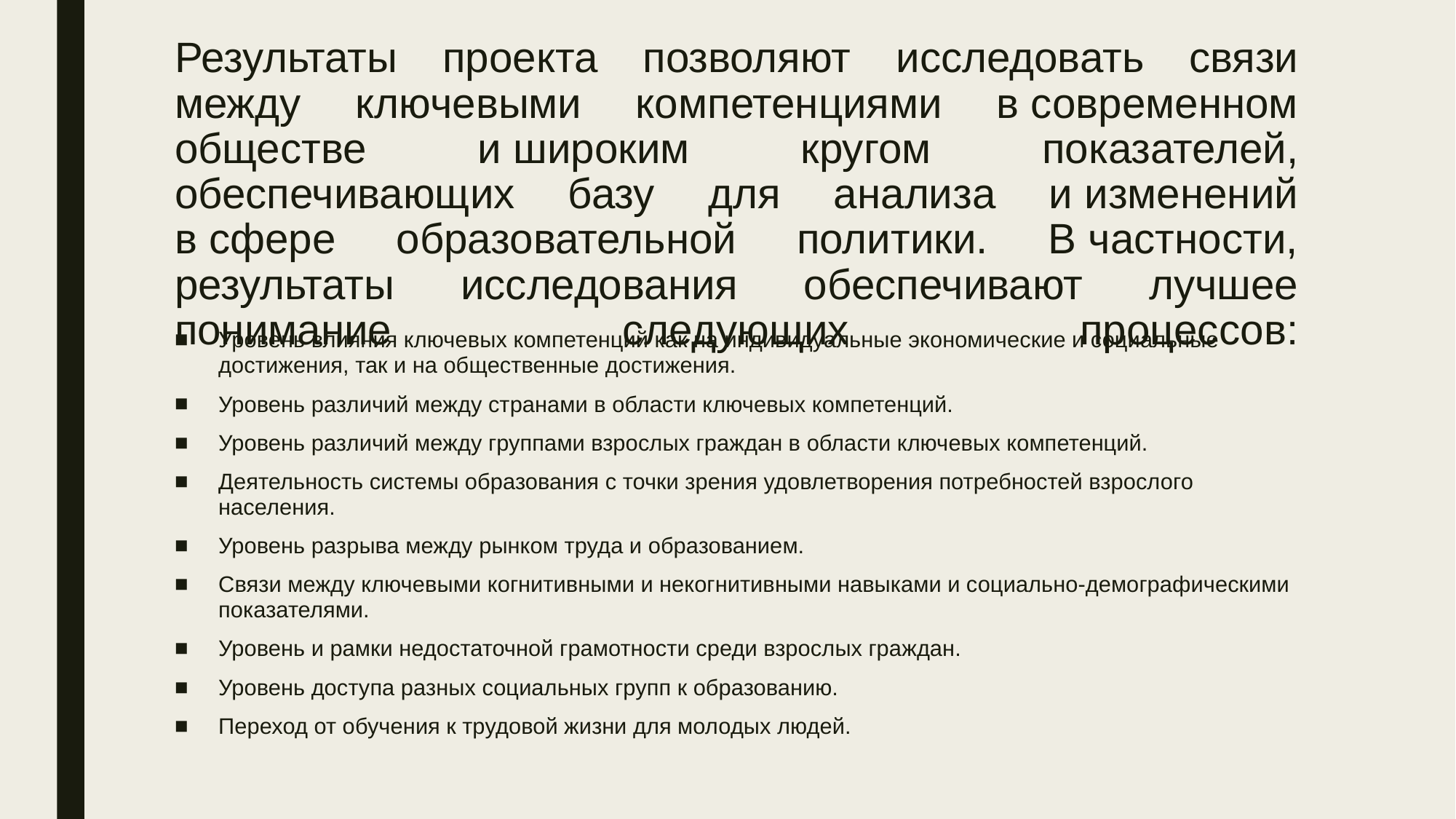

# Результаты проекта позволяют исследовать связи между ключевыми компетенциями в современном обществе и широким кругом показателей, обеспечивающих базу для анализа и изменений в сфере образовательной политики. В частности, результаты исследования обеспечивают лучшее понимание следующих процессов:
Уровень влияния ключевых компетенций как на индивидуальные экономические и социальные достижения, так и на общественные достижения.
Уровень различий между странами в области ключевых компетенций.
Уровень различий между группами взрослых граждан в области ключевых компетенций.
Деятельность системы образования с точки зрения удовлетворения потребностей взрослого населения.
Уровень разрыва между рынком труда и образованием.
Связи между ключевыми когнитивными и некогнитивными навыками и социально-демографическими показателями.
Уровень и рамки недостаточной грамотности среди взрослых граждан.
Уровень доступа разных социальных групп к образованию.
Переход от обучения к трудовой жизни для молодых людей.